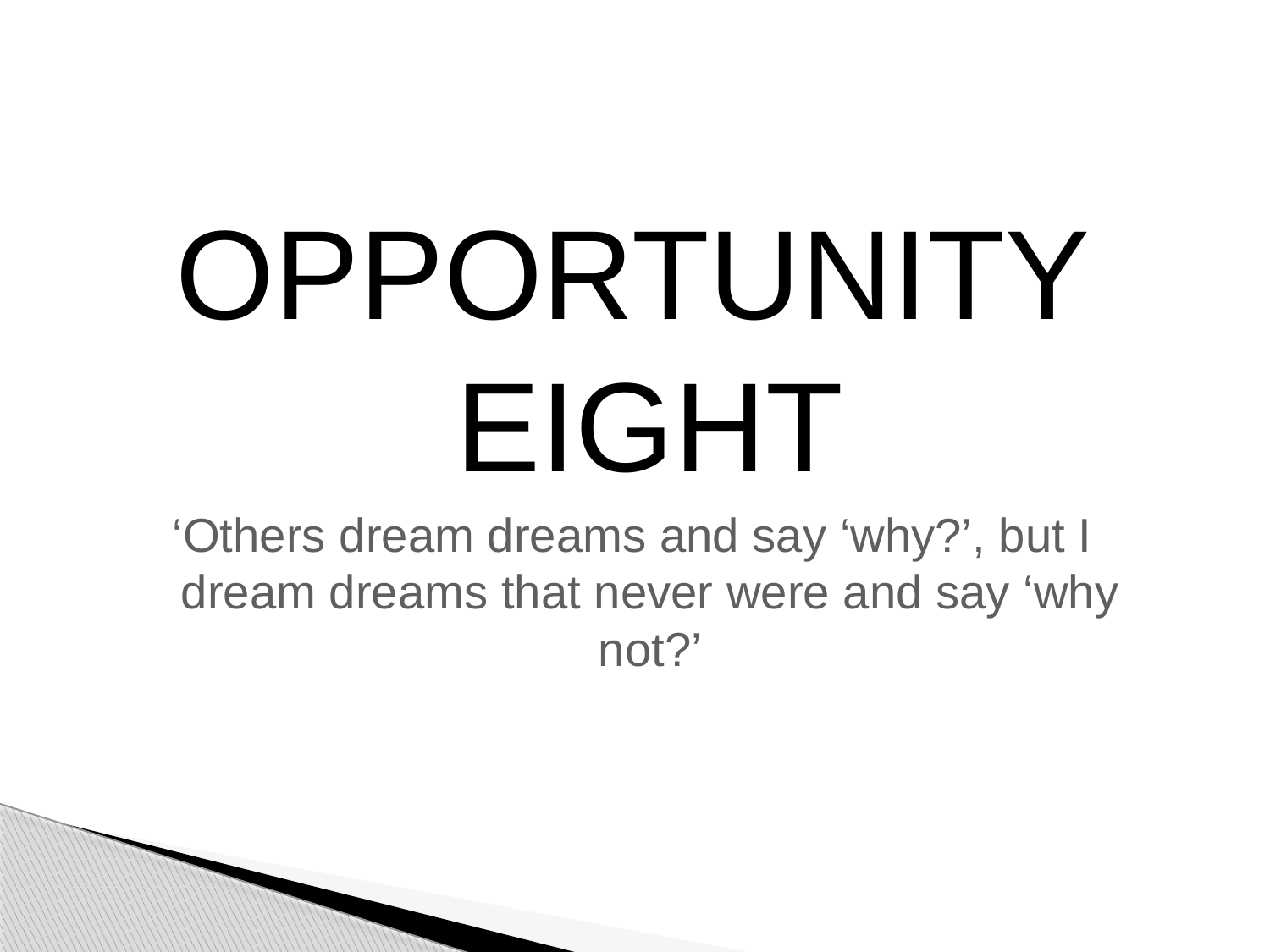

#
OPPORTUNITY EIGHT
‘Others dream dreams and say ‘why?’, but I dream dreams that never were and say ‘why not?’